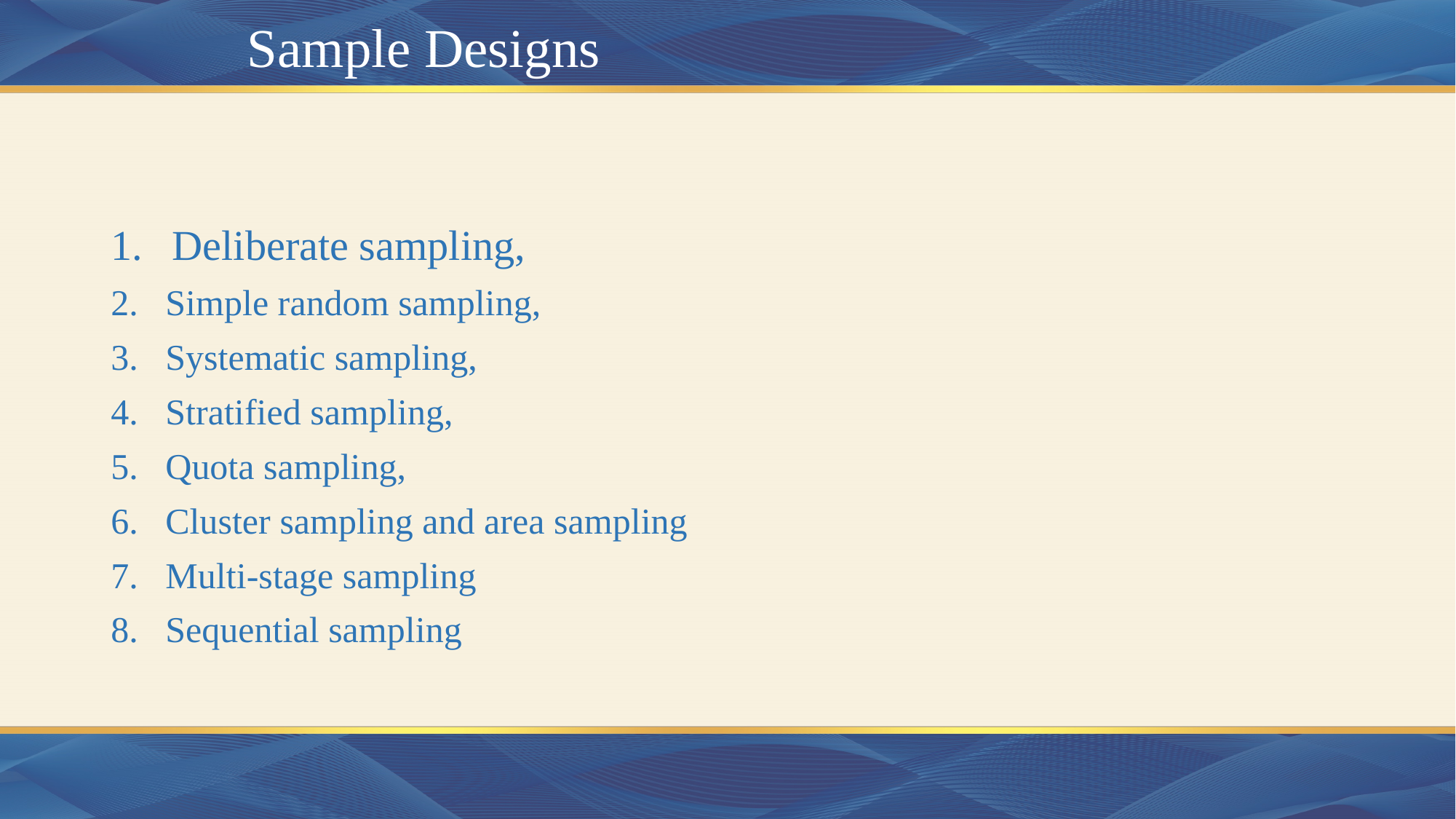

# Sample Designs
Deliberate sampling,
Simple random sampling,
Systematic sampling,
Stratified sampling,
Quota sampling,
Cluster sampling and area sampling
Multi-stage sampling
Sequential sampling